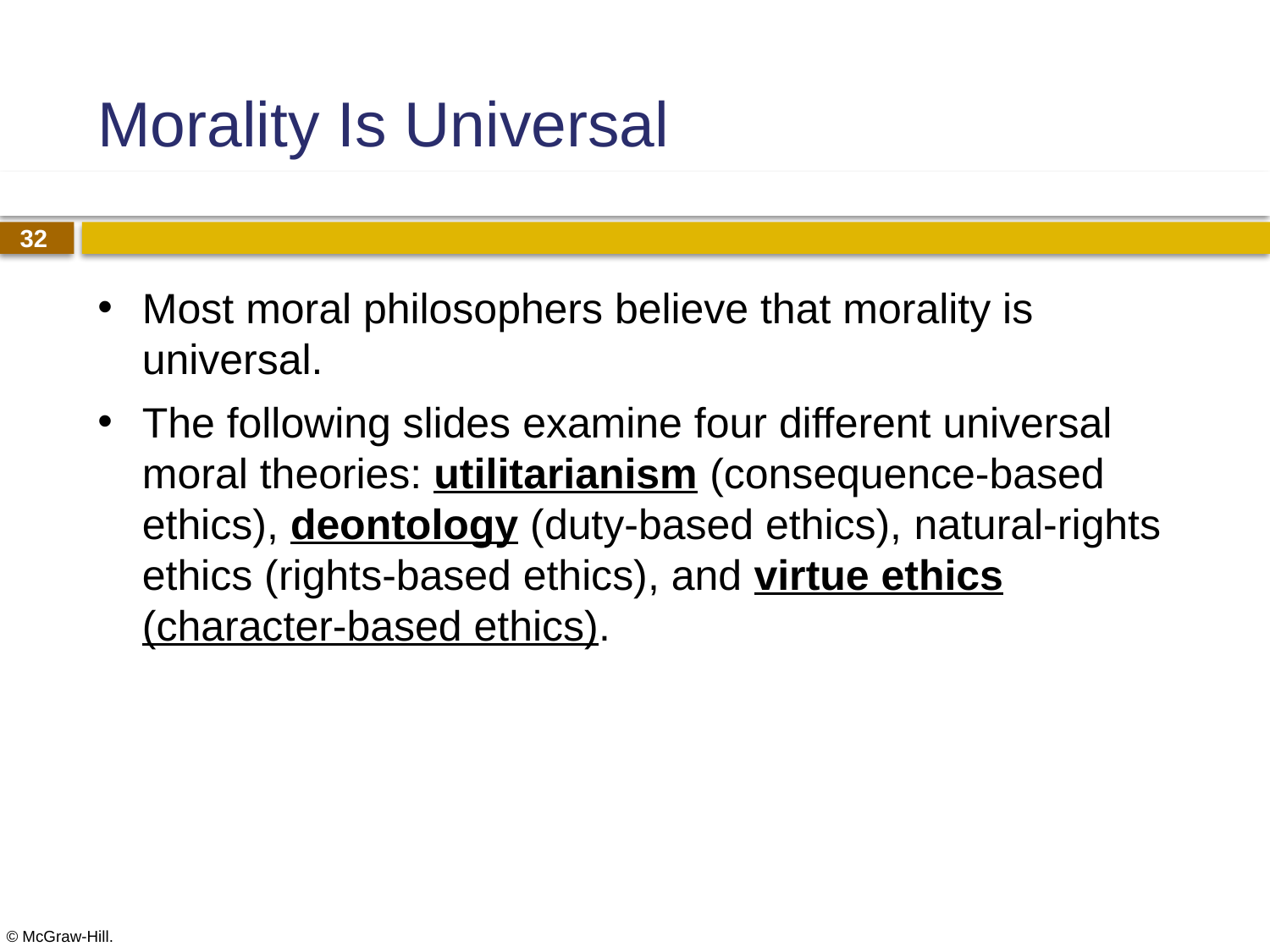

# Morality Is Universal
Most moral philosophers believe that morality is universal.
The following slides examine four different universal moral theories: utilitarianism (consequence-based ethics), deontology (duty-based ethics), natural-rights ethics (rights-based ethics), and virtue ethics (character-based ethics).